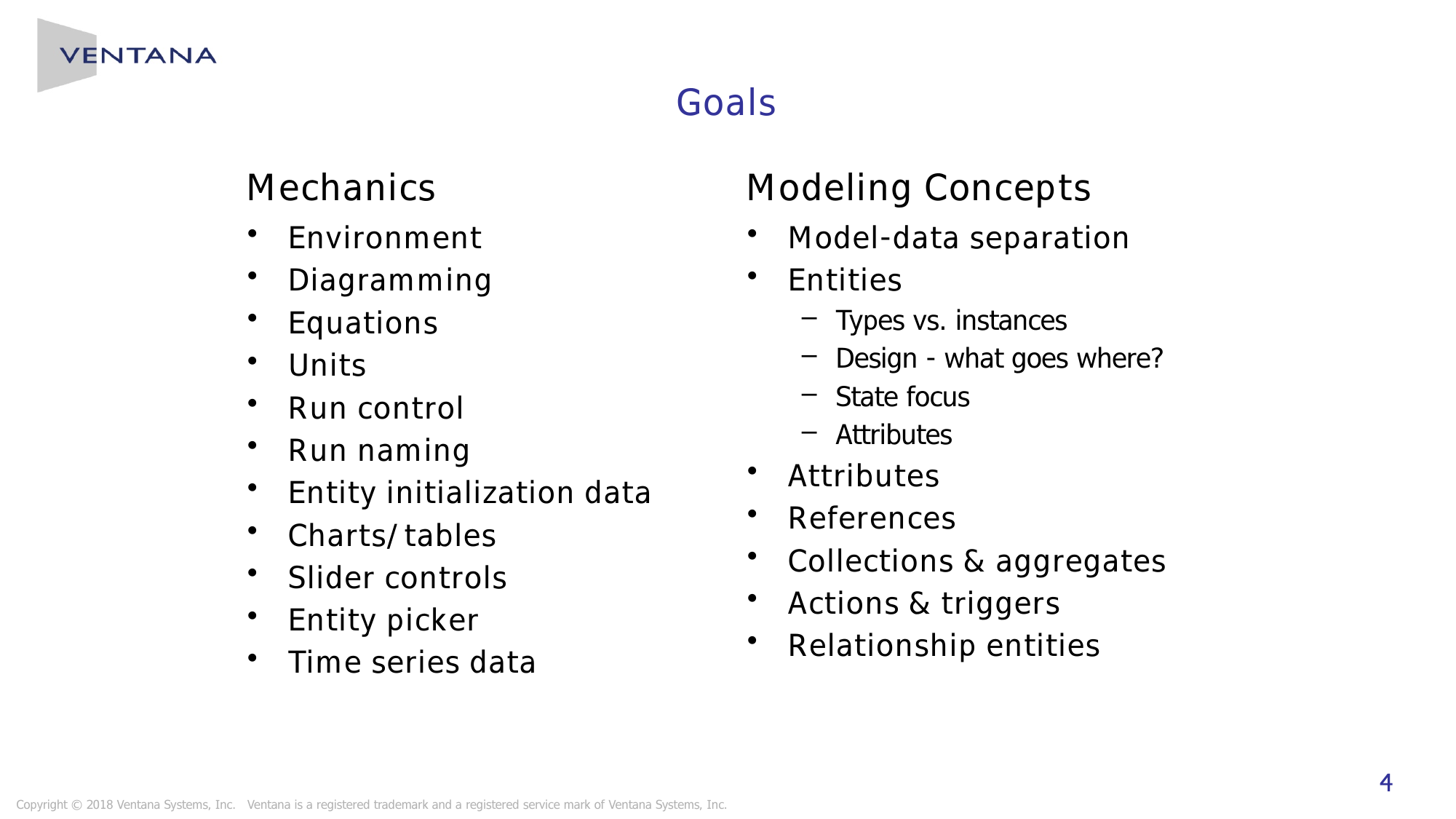

# Goals
Mechanics
Modeling Concepts
Environment
Diagramming
Equations
Units
Run control
Run naming
Entity initialization data
Charts/tables
Slider controls
Entity picker
Time series data
Model-data separation
Entities
Types vs. instances
Design - what goes where?
State focus
Attributes
Attributes
References
Collections & aggregates
Actions & triggers
Relationship entities